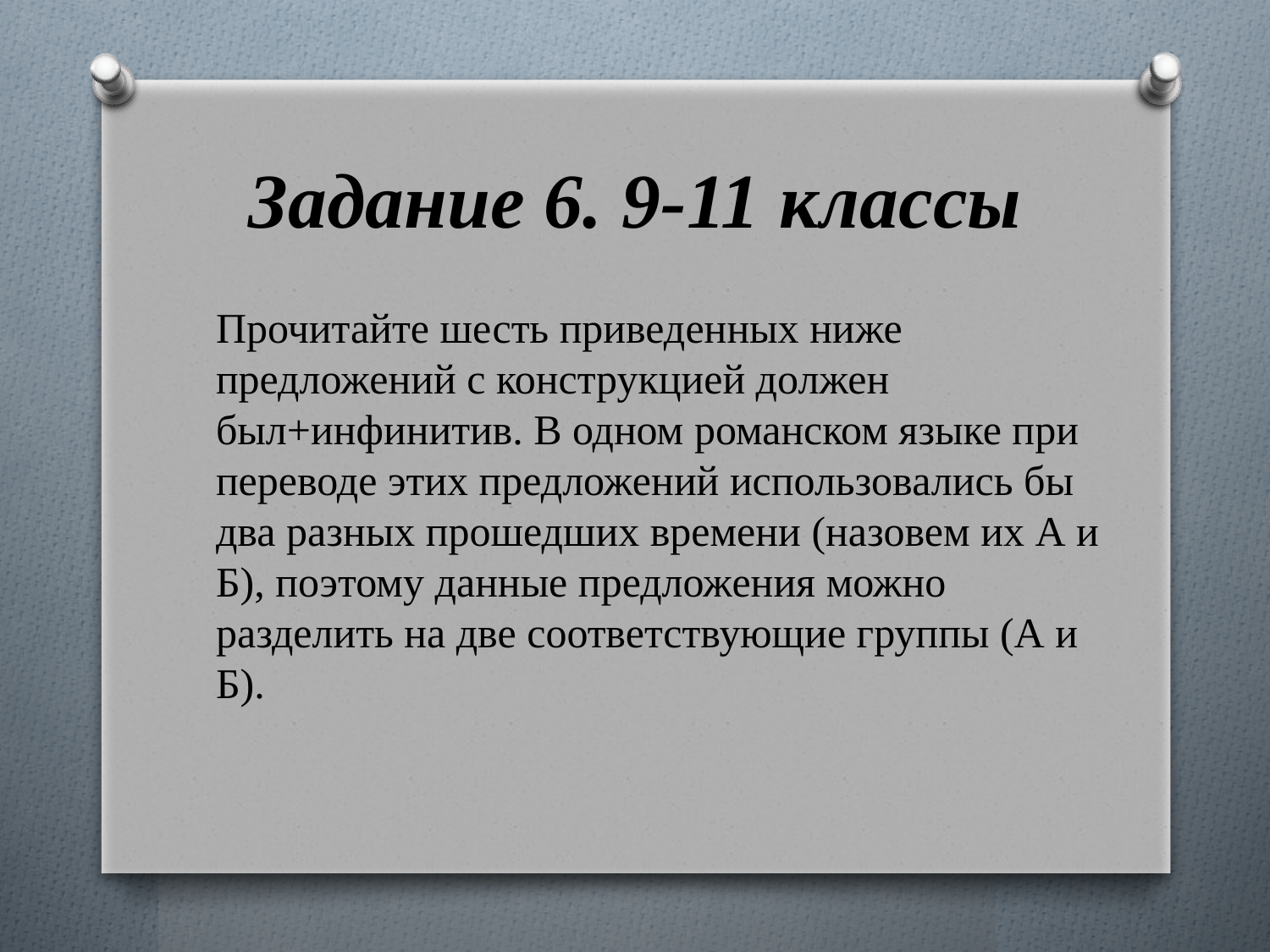

# Задание 6. 9-11 классы
Прочитайте шесть приведенных ниже предложений с конструкцией должен был+инфинитив. В одном романском языке при переводе этих предложений использовались бы два разных прошедших времени (назовем их А и Б), поэтому данные предложения можно разделить на две соответствующие группы (А и Б).